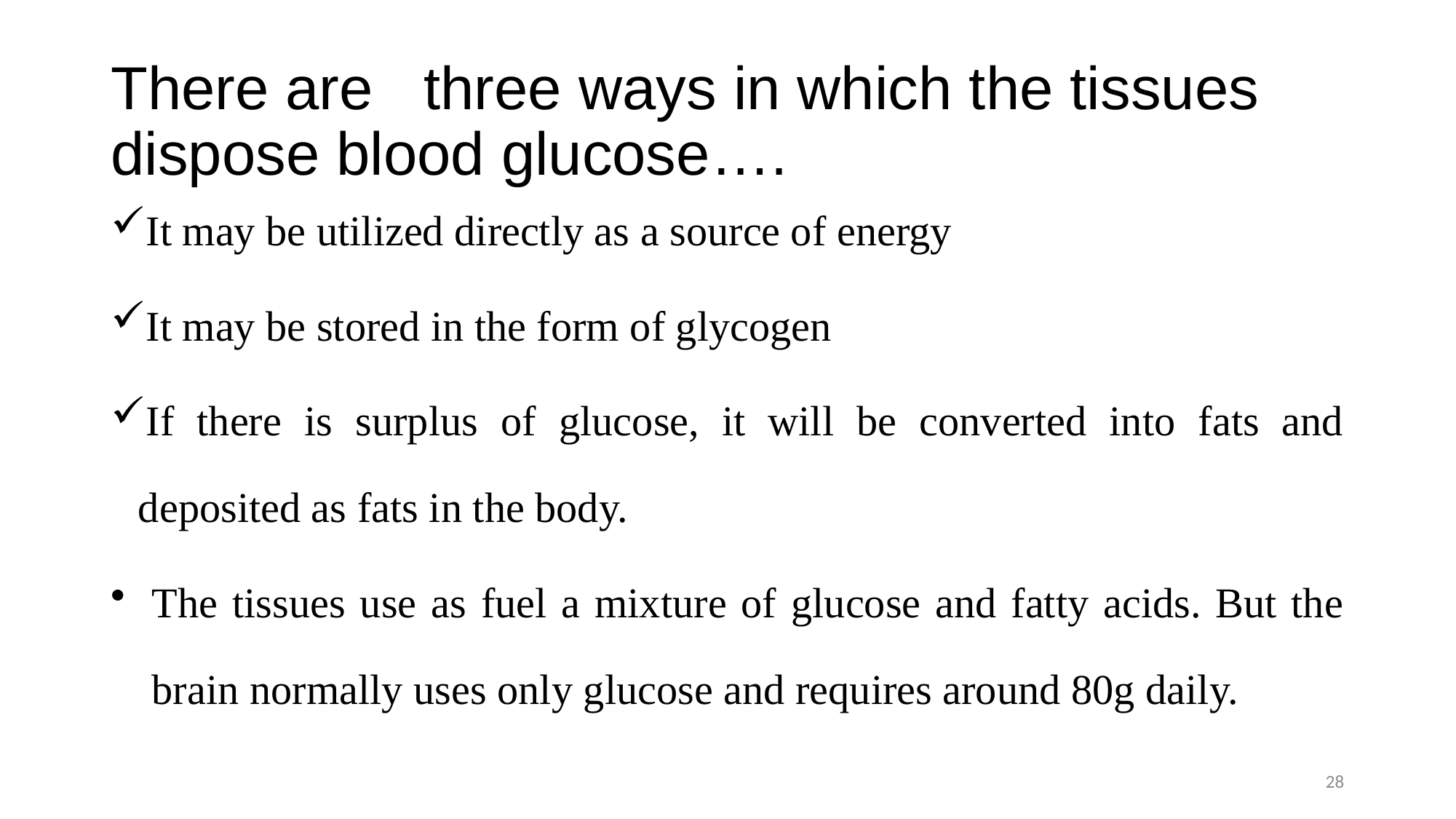

# There are   three ways in which the tissues dispose blood glucose….
It may be utilized directly as a source of energy
It may be stored in the form of glycogen
If there is surplus of glucose, it will be converted into fats and deposited as fats in the body.
The tissues use as fuel a mixture of glucose and fatty acids. But the brain normally uses only glucose and requires around 80g daily.

28